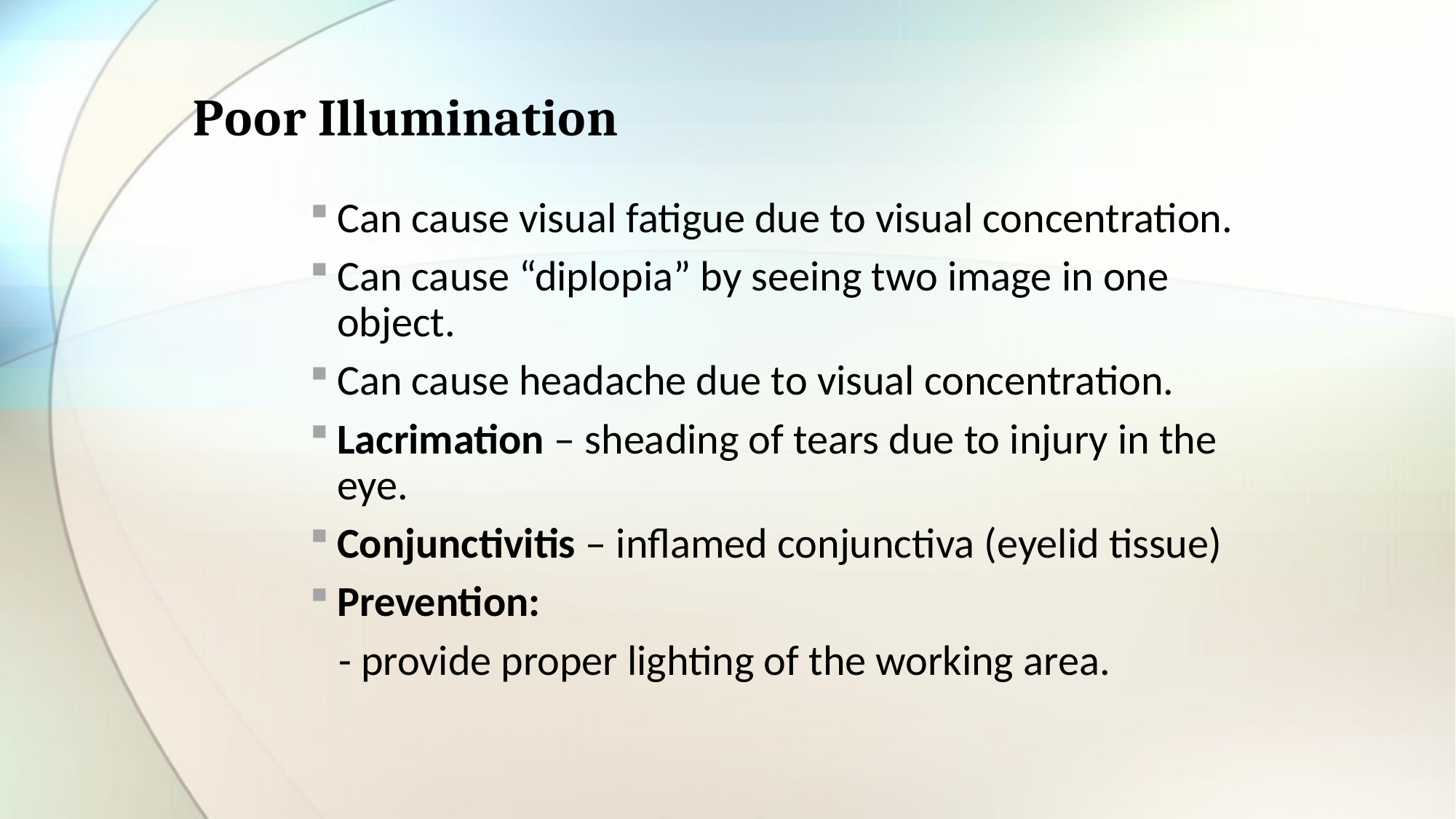

# Poor Illumination
Can cause visual fatigue due to visual concentration.
Can cause “diplopia” by seeing two image in one object.
Can cause headache due to visual concentration.
Lacrimation – sheading of tears due to injury in the eye.
Conjunctivitis – inflamed conjunctiva (eyelid tissue)
Prevention:
   - provide proper lighting of the working area.